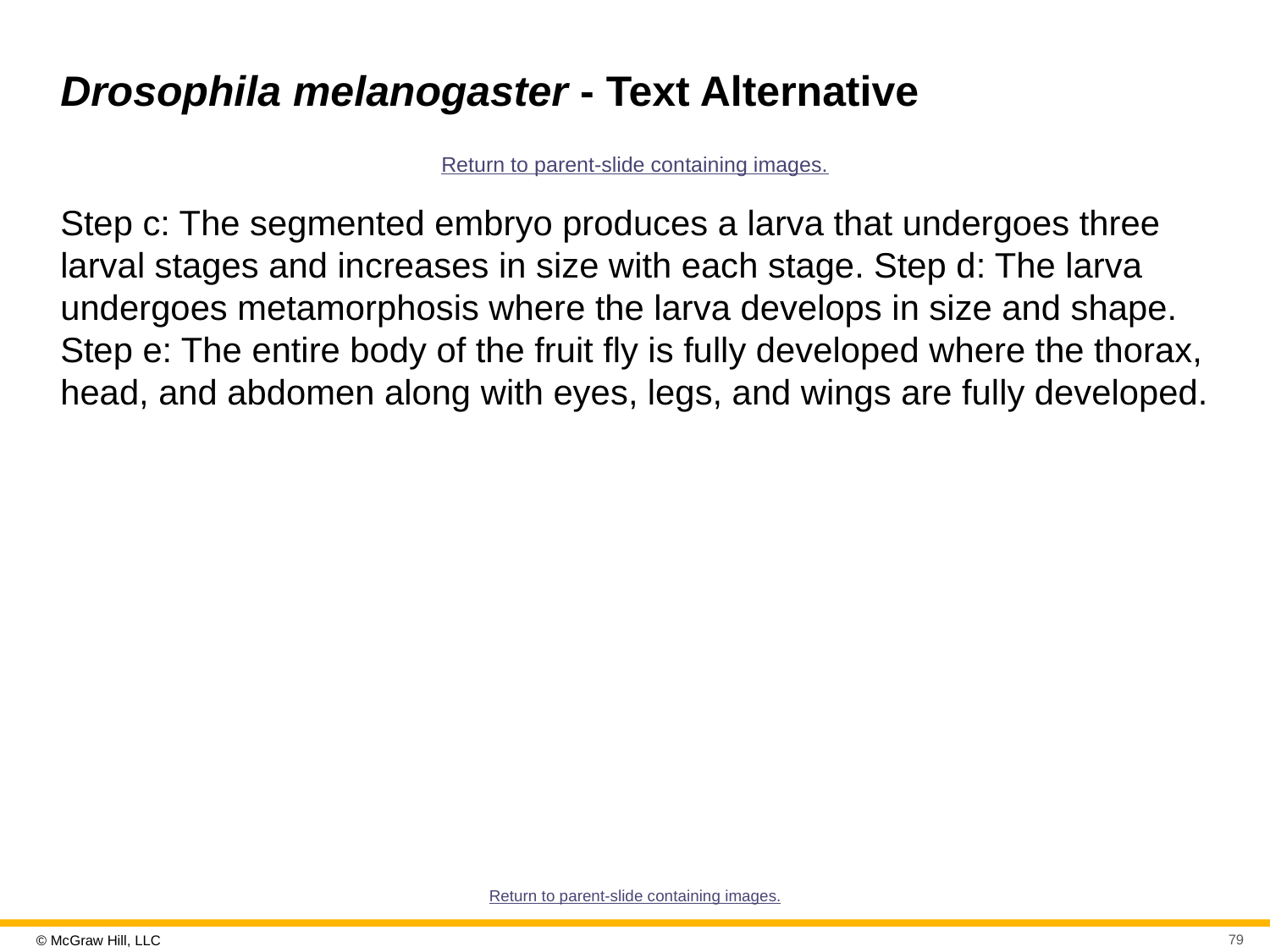

# Drosophila melanogaster - Text Alternative
Return to parent-slide containing images.
Step c: The segmented embryo produces a larva that undergoes three larval stages and increases in size with each stage. Step d: The larva undergoes metamorphosis where the larva develops in size and shape. Step e: The entire body of the fruit fly is fully developed where the thorax, head, and abdomen along with eyes, legs, and wings are fully developed.
Return to parent-slide containing images.
79